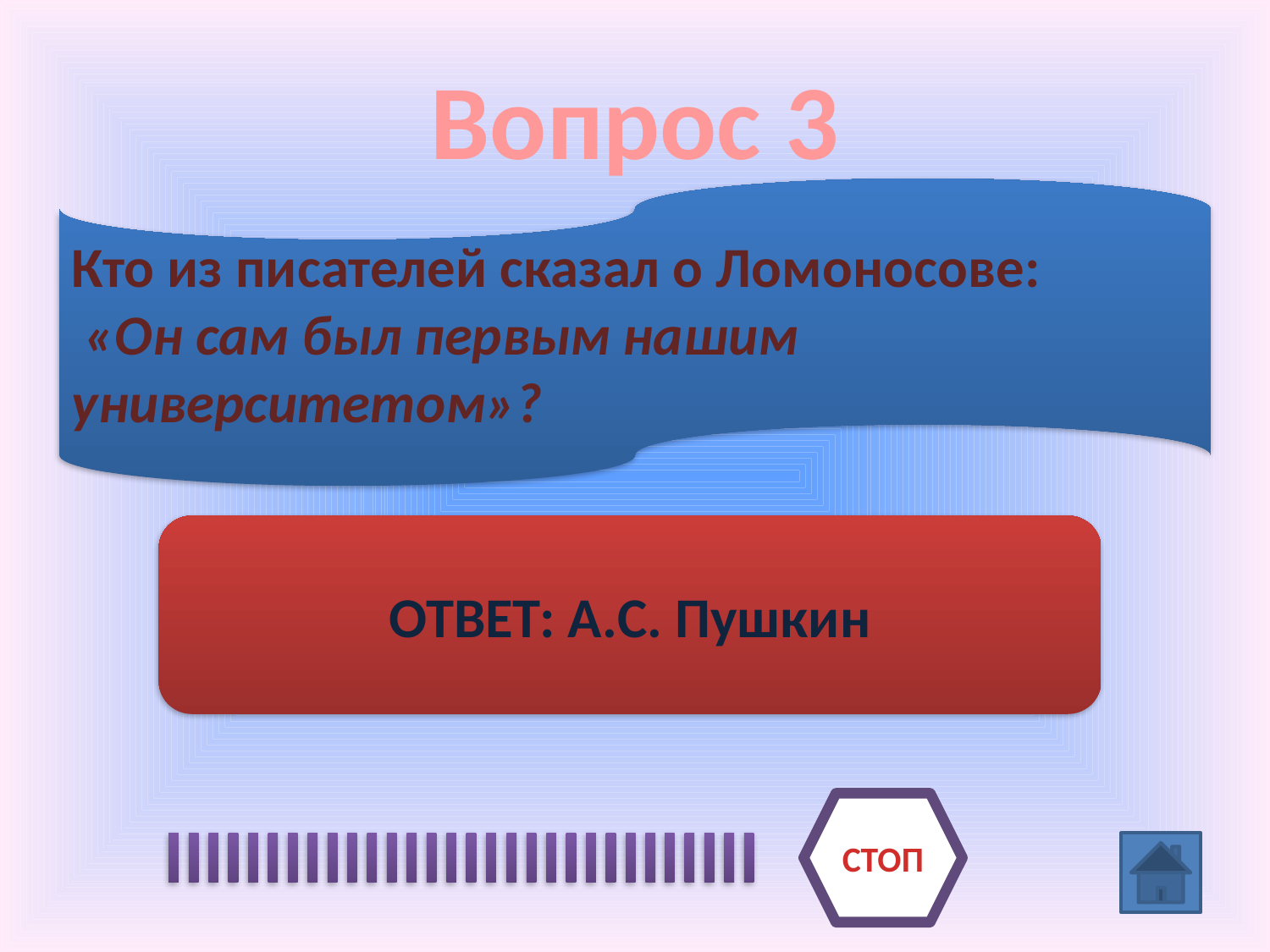

# Вопрос 3
Кто из писателей сказал о Ломоносове:
 «Он сам был первым нашим университетом»?

ОТВЕТ: А.С. Пушкин
СТОП